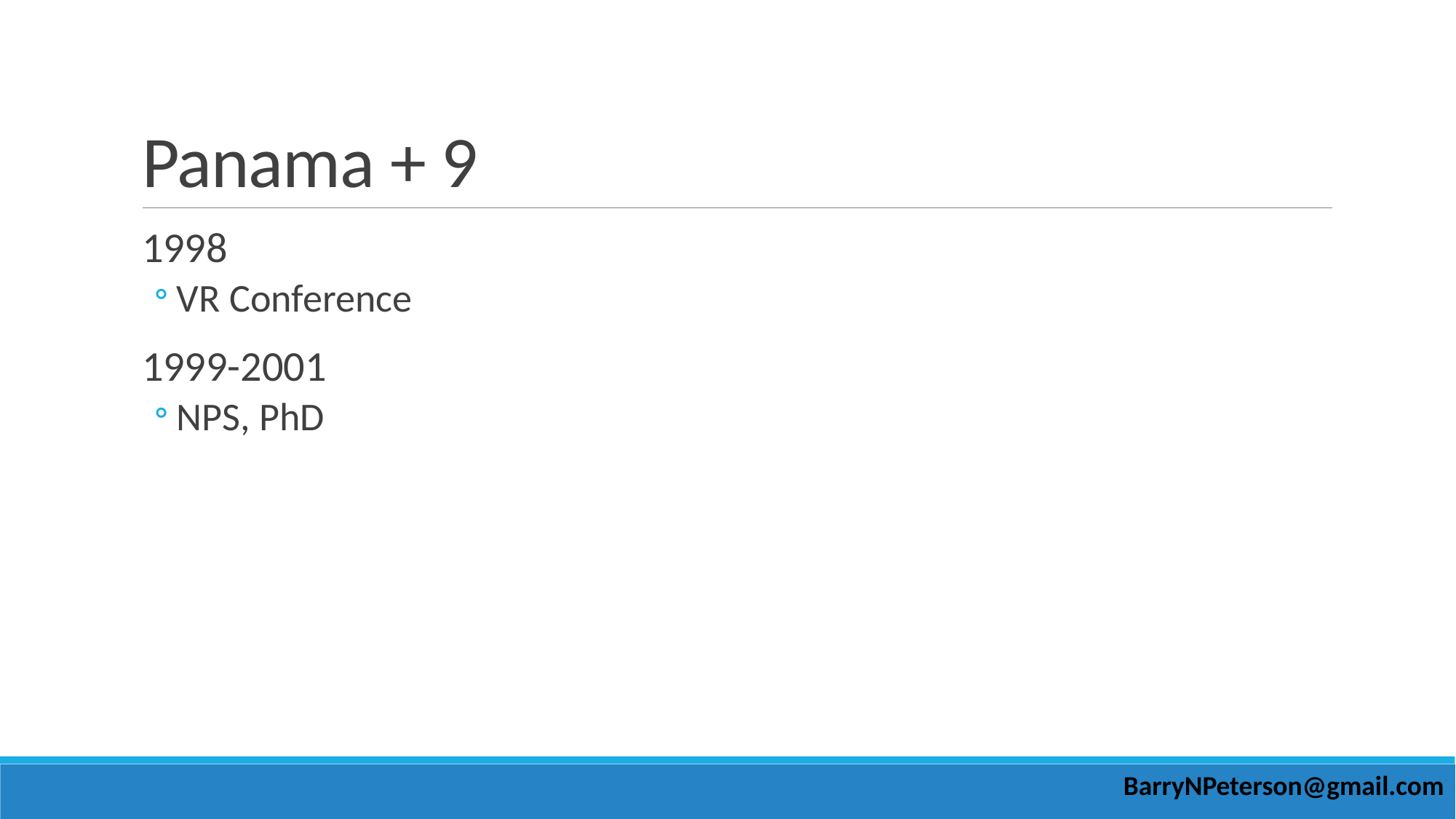

# Panama + 9
1998
VR Conference
1999-2001
NPS, PhD

BarryNPeterson@gmail.com